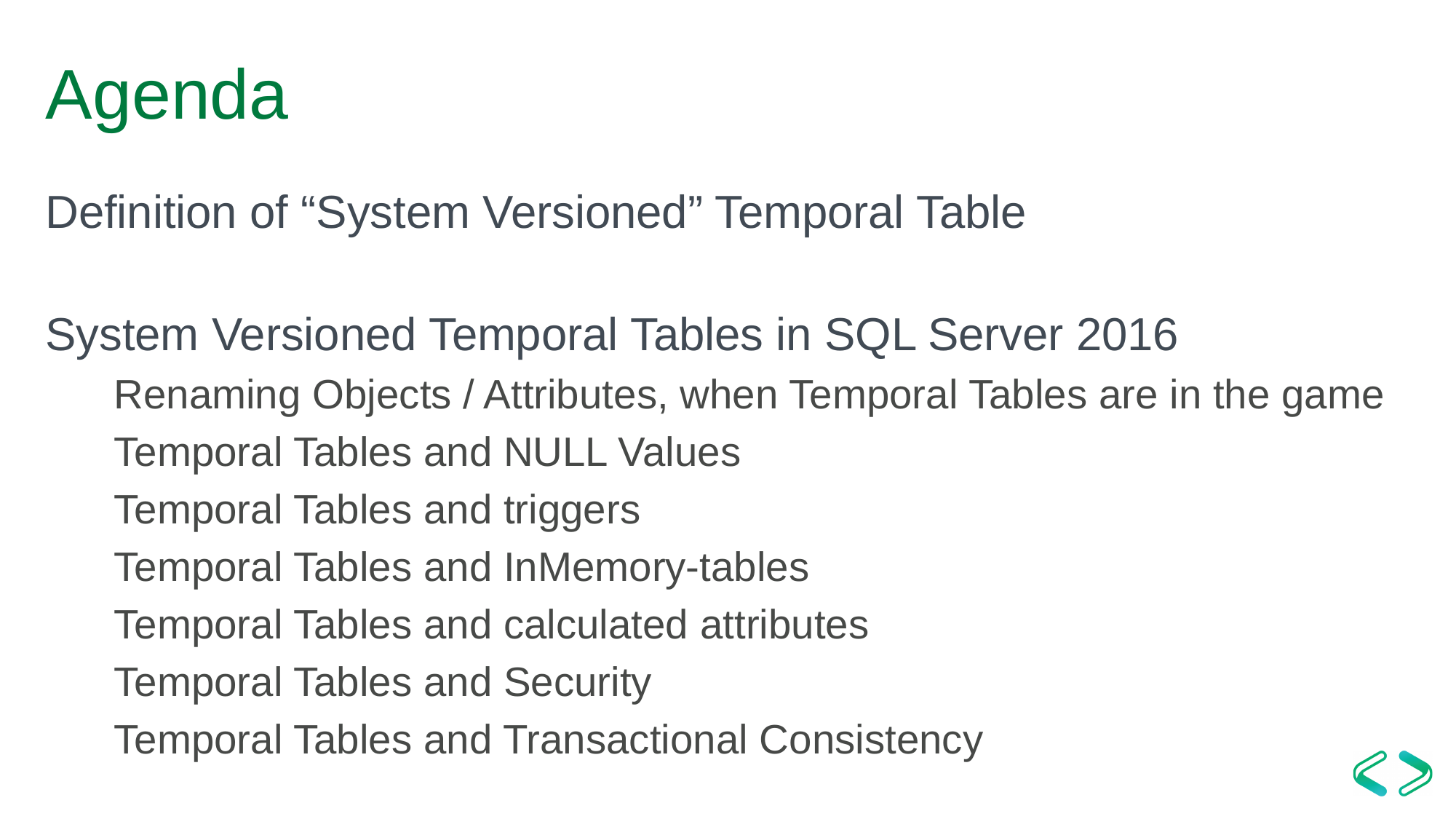

# Agenda
Definition of “System Versioned” Temporal Table

System Versioned Temporal Tables in SQL Server 2016
Renaming Objects / Attributes, when Temporal Tables are in the game
Temporal Tables and NULL Values
Temporal Tables and triggers
Temporal Tables and InMemory-tables
Temporal Tables and calculated attributes
Temporal Tables and Security
Temporal Tables and Transactional Consistency